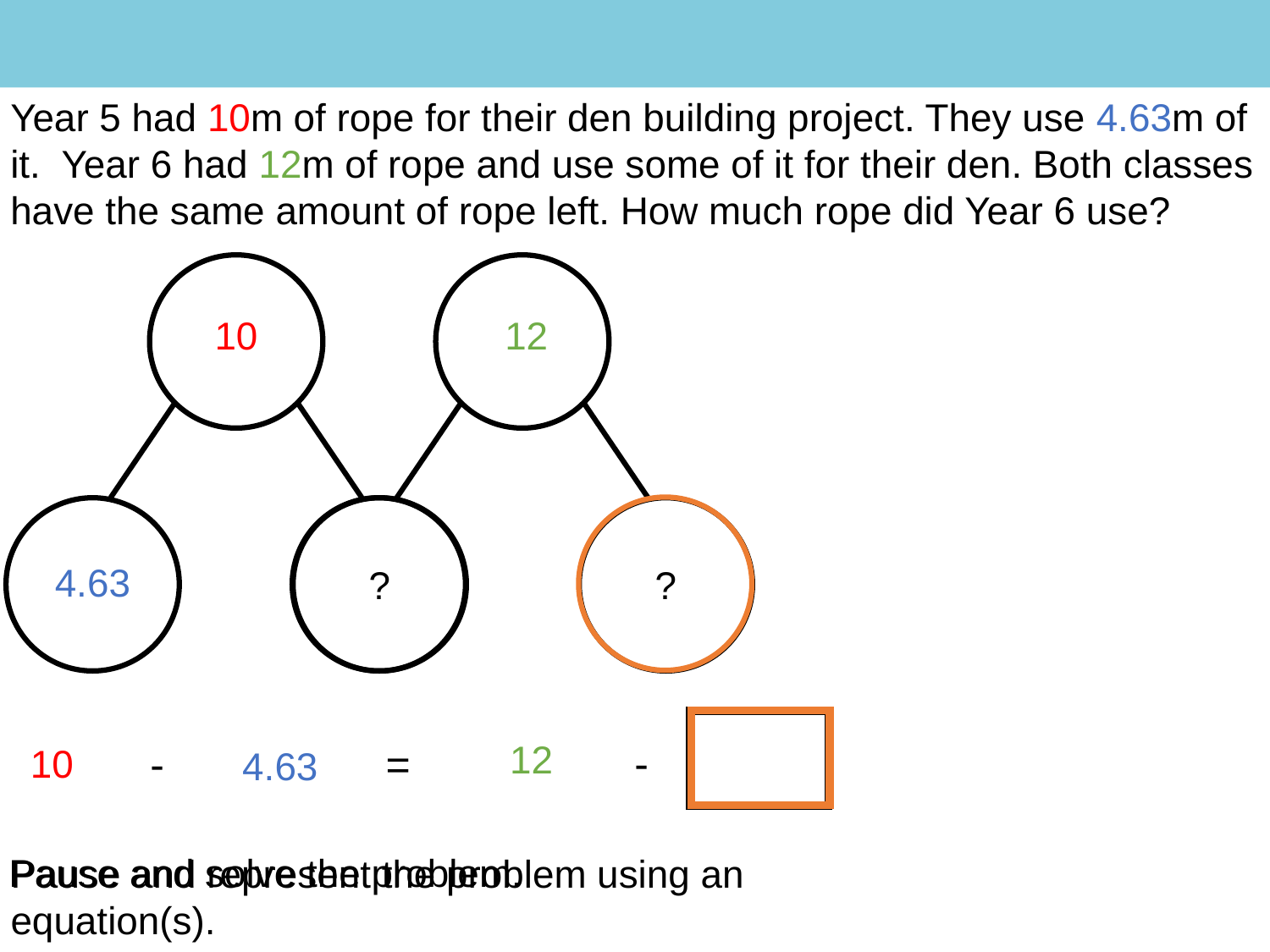

Year 5 had 10m of rope for their den building project. They use 4.63m of it.  Year 6 had 12m of rope and use some of it for their den. Both classes have the same amount of rope left. How much rope did Year 6 use?

12
10

4.63
?
?

12
-
=
-
10
4.63
Pause and solve the problem.
Pause and represent the problem using an equation(s).